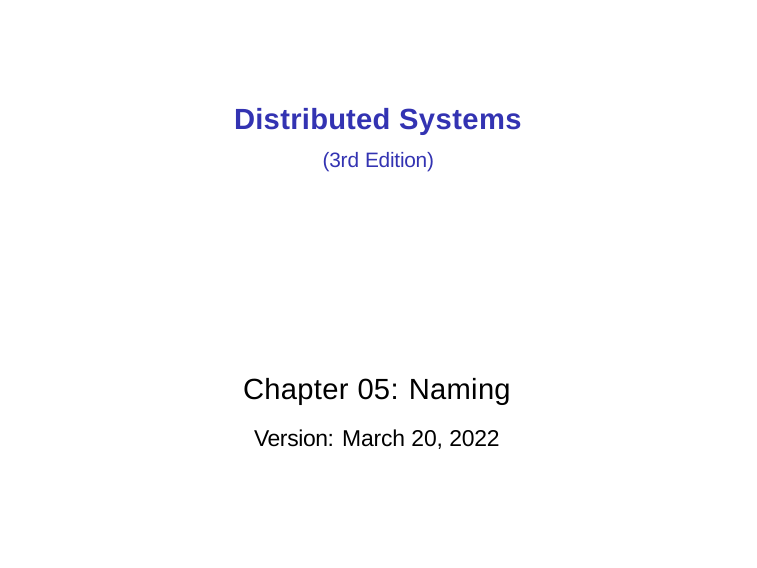

Distributed Systems
(3rd Edition)
Chapter 05: Naming
Version: March 20, 2022